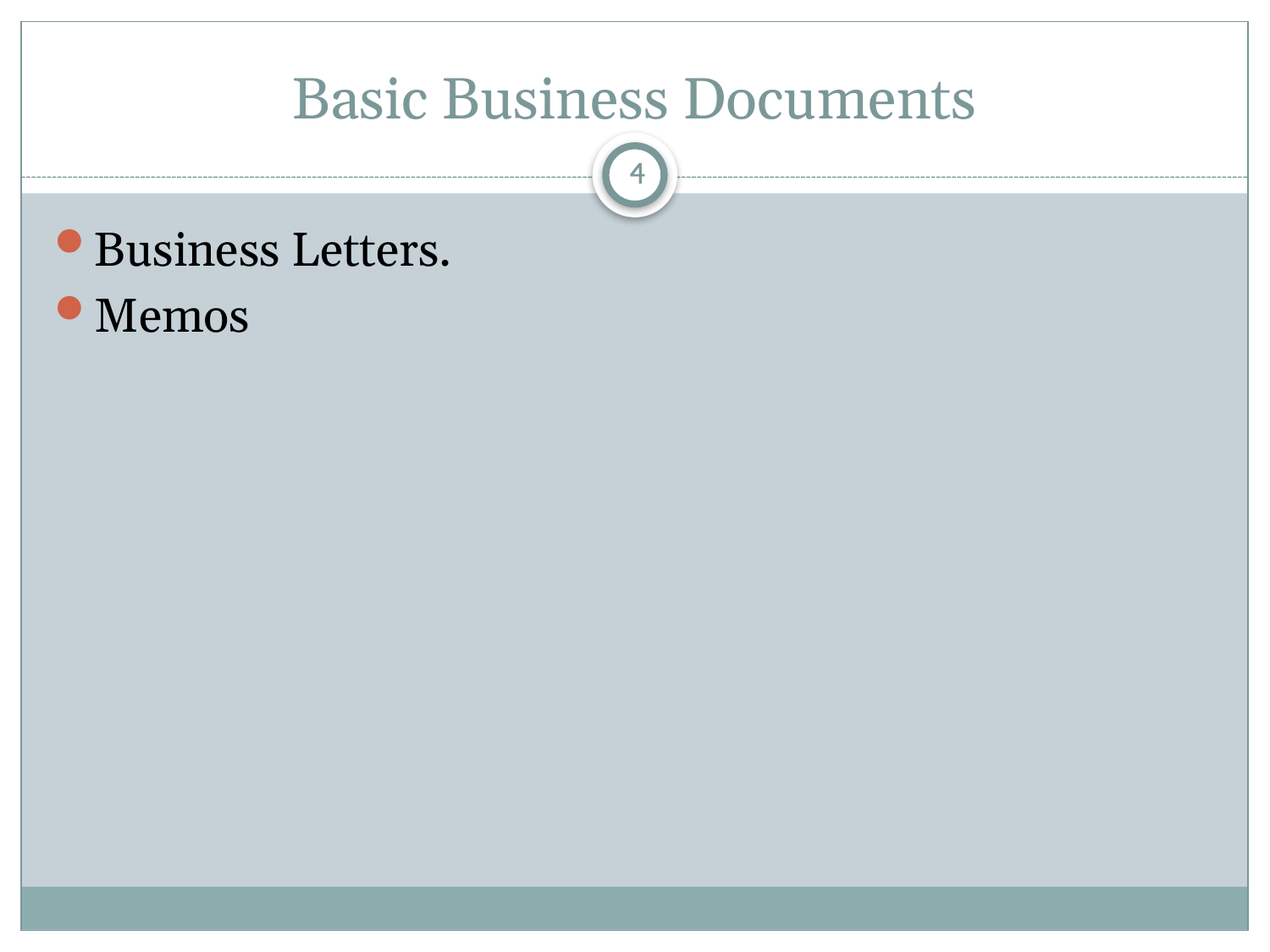

# Basic Business Documents
4
Business Letters.
Memos